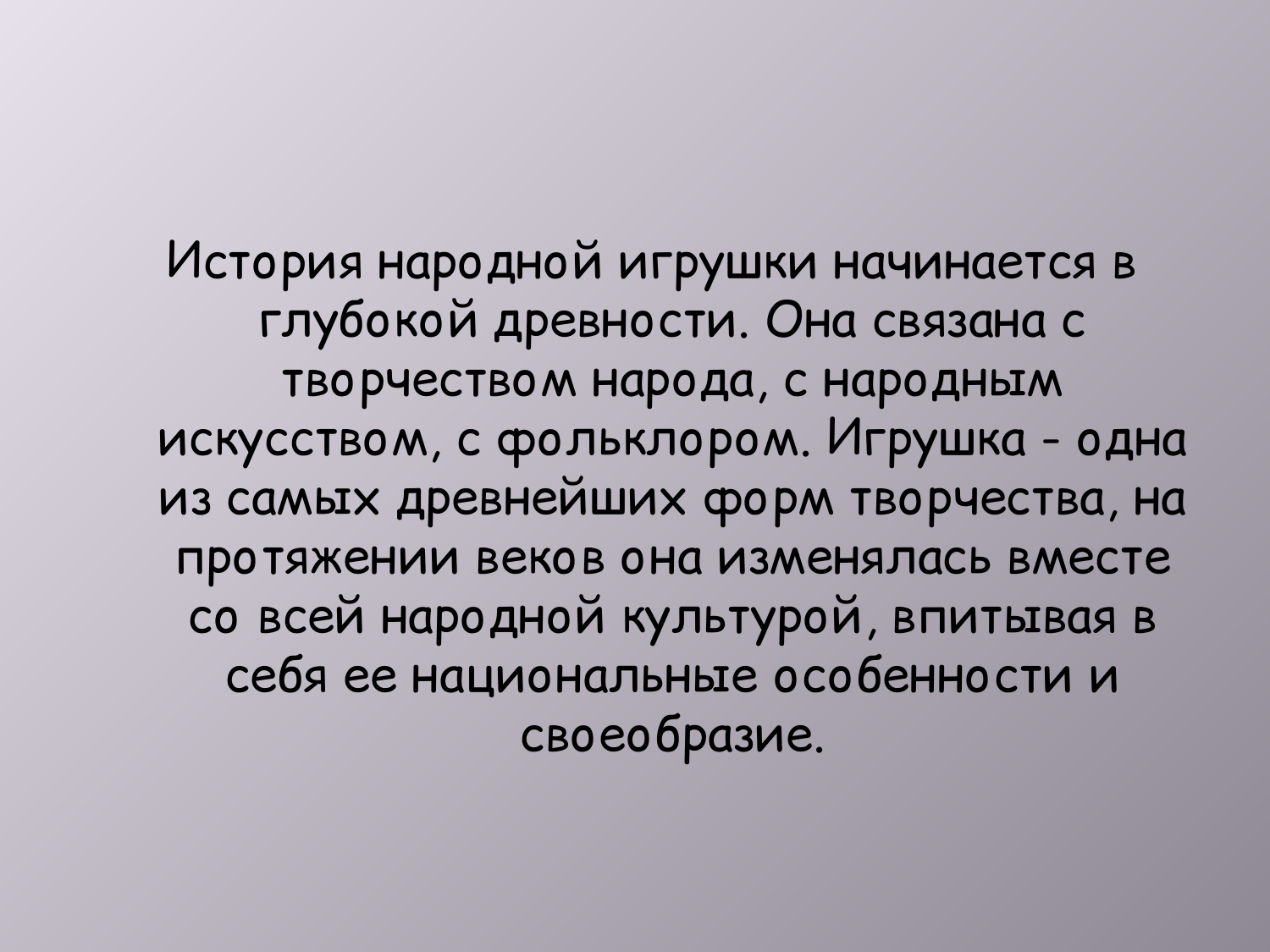

История народной игрушки начинается в глубокой древности. Она связана с творчеством народа, с народным искусством, с фольклором. Игрушка - одна из самых древнейших форм творчества, на протяжении веков она изменялась вместе со всей народной культурой, впитывая в себя ее национальные особенности и своеобразие.